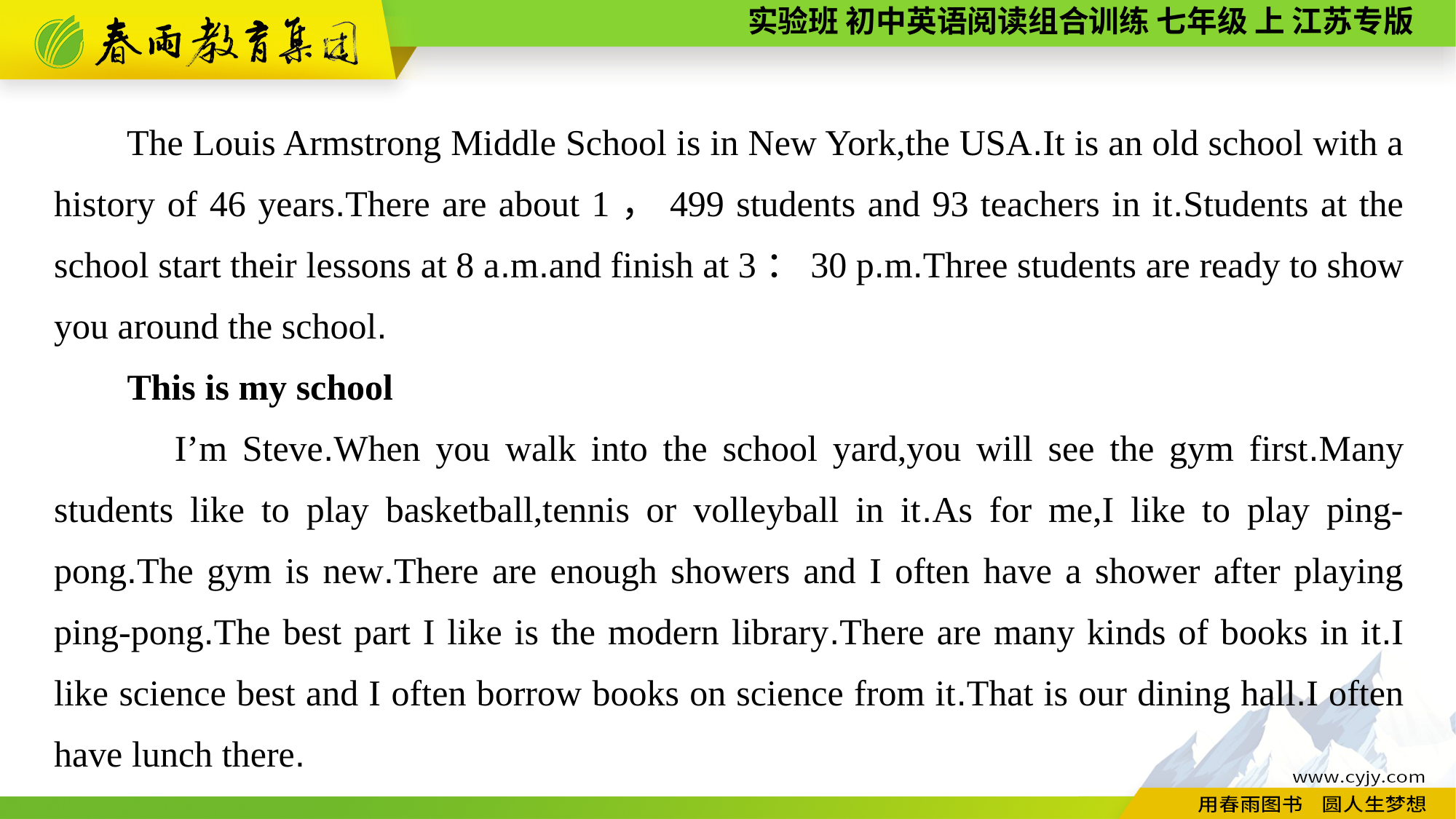

The Louis Armstrong Middle School is in New York,the USA.It is an old school with a history of 46 years.There are about 1，499 students and 93 teachers in it.Students at the school start their lessons at 8 a.m.and finish at 3：30 p.m.Three students are ready to show you around the school.
This is my school
        I’m Steve.When you walk into the school yard,you will see the gym first.Many students like to play basketball,tennis or volleyball in it.As for me,I like to play ping-pong.The gym is new.There are enough showers and I often have a shower after playing ping-pong.The best part I like is the modern library.There are many kinds of books in it.I like science best and I often borrow books on science from it.That is our dining hall.I often have lunch there.